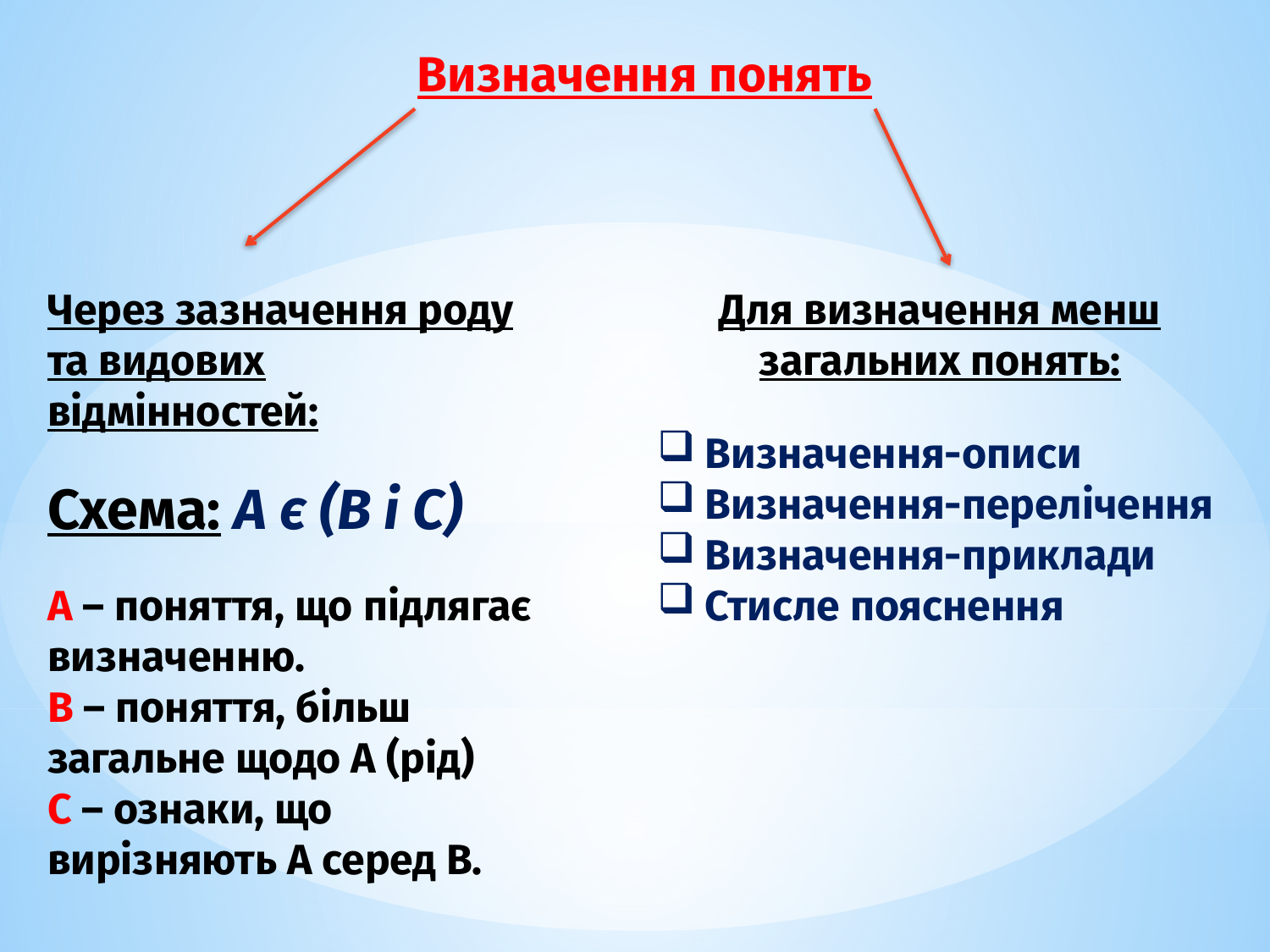

Визначення понять
Через зазначення роду та видових відмінностей:

Схема: А є (В і С)

А – поняття, що підлягає визначенню.
В – поняття, більш загальне щодо А (рід)
С – ознаки, що вирізняють А серед В.
Для визначення менш загальних понять:

Визначення-описи
Визначення-перелічення
Визначення-приклади
Стисле пояснення